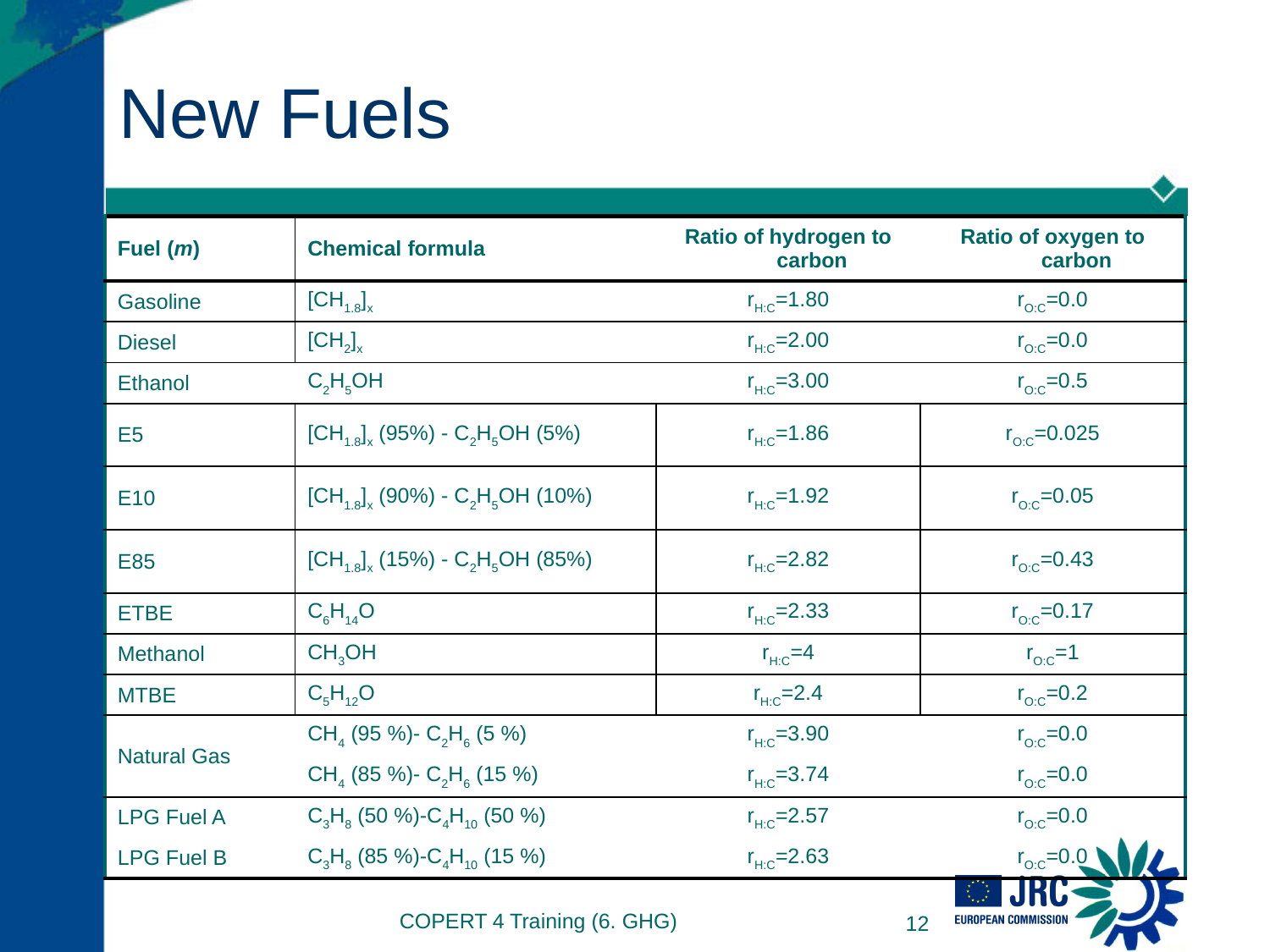

# New Fuels
| Fuel (m) | Chemical formula | Ratio of hydrogen to carbon | Ratio of oxygen to carbon |
| --- | --- | --- | --- |
| Gasoline | [CH1.8]x | rH:C=1.80 | rO:C=0.0 |
| Diesel | [CH2]x | rH:C=2.00 | rO:C=0.0 |
| Ethanol | C2H5OH | rH:C=3.00 | rO:C=0.5 |
| E5 | [CH1.8]x (95%) - C2H5OH (5%) | rH:C=1.86 | rO:C=0.025 |
| E10 | [CH1.8]x (90%) - C2H5OH (10%) | rH:C=1.92 | rO:C=0.05 |
| E85 | [CH1.8]x (15%) - C2H5OH (85%) | rH:C=2.82 | rO:C=0.43 |
| ETBE | C6H14O | rH:C=2.33 | rO:C=0.17 |
| Methanol | CH3OH | rH:C=4 | rO:C=1 |
| MTBE | C5H12O | rH:C=2.4 | rO:C=0.2 |
| Natural Gas | CH4 (95 %)- C2H6 (5 %) | rH:C=3.90 | rO:C=0.0 |
|  | CH4 (85 %)- C2H6 (15 %) | rH:C=3.74 | rO:C=0.0 |
| LPG Fuel A | C3H8 (50 %)-C4H10 (50 %) | rH:C=2.57 | rO:C=0.0 |
| LPG Fuel B | C3H8 (85 %)-C4H10 (15 %) | rH:C=2.63 | rO:C=0.0 |
COPERT 4 Training (6. GHG)
12